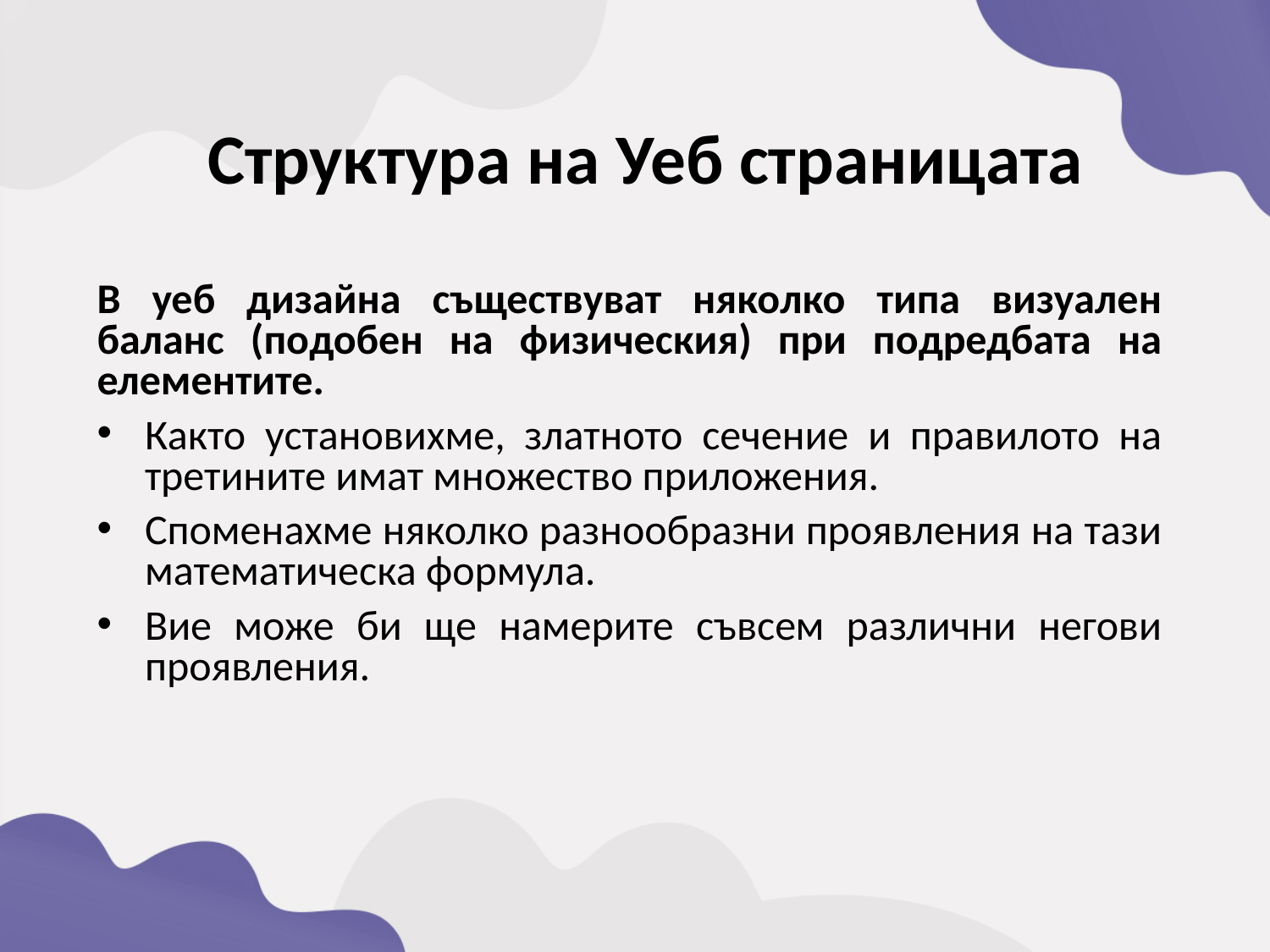

Структура на Уеб страницата

В уеб дизайна съществуват няколко типа визуален баланс (подобен на физическия) при подредбата на елементите.
Както установихме, златното сечение и правилото на третините имат множество приложения.
Споменахме няколко разнообразни проявления на тази математическа формула.
Вие може би ще намерите съвсем различни негови проявления.